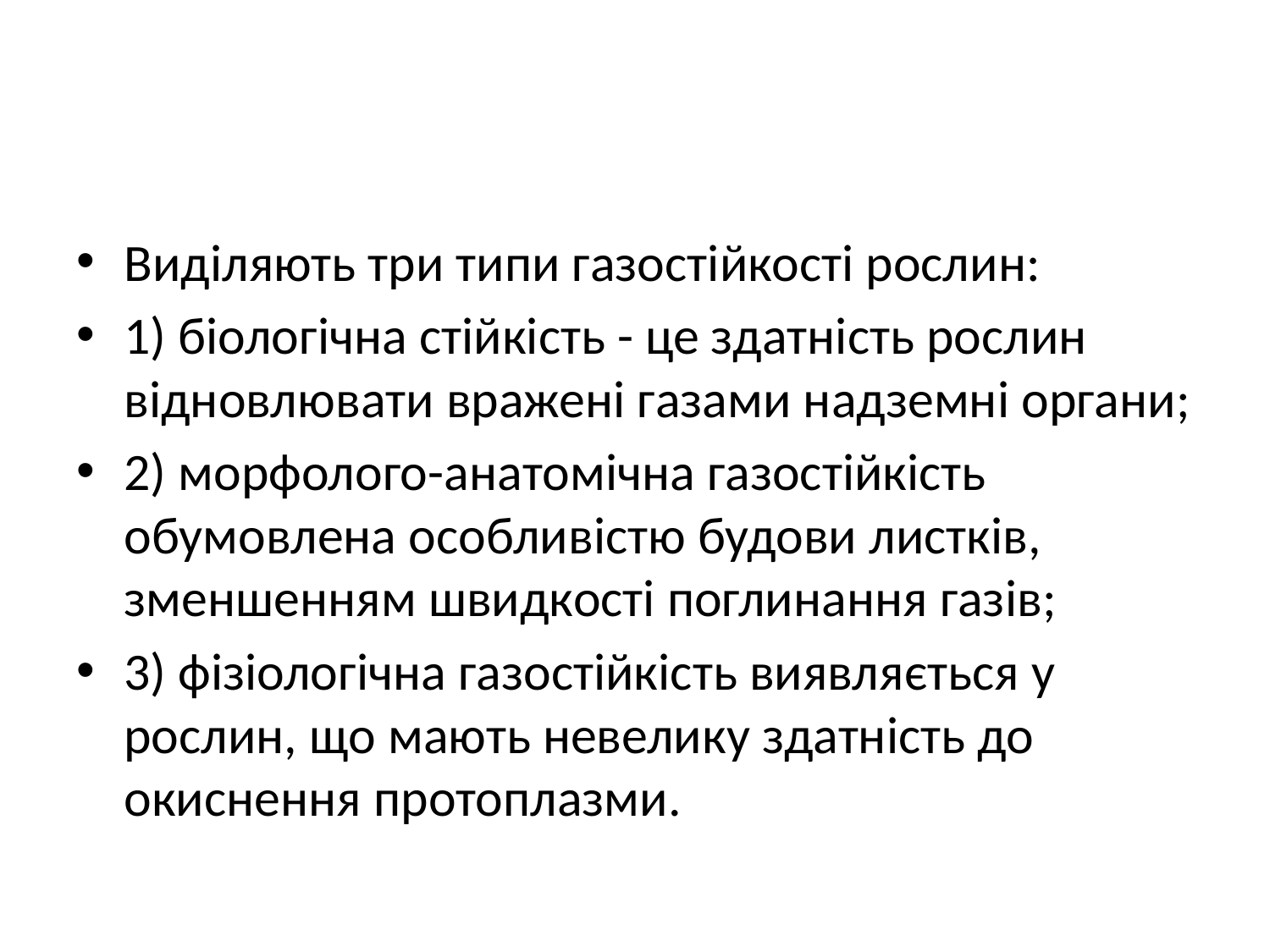

#
Виділяють три типи газостійкості рослин:
1) біологічна стійкість - це здатність рослин відновлювати вражені газами надземні органи;
2) морфолого-анатомічна газостійкість обумовлена особливістю будови листків, зменшенням швидкості поглинання газів;
3) фізіологічна газостійкість виявляється у рослин, що мають невелику здатність до окиснення протоплазми.